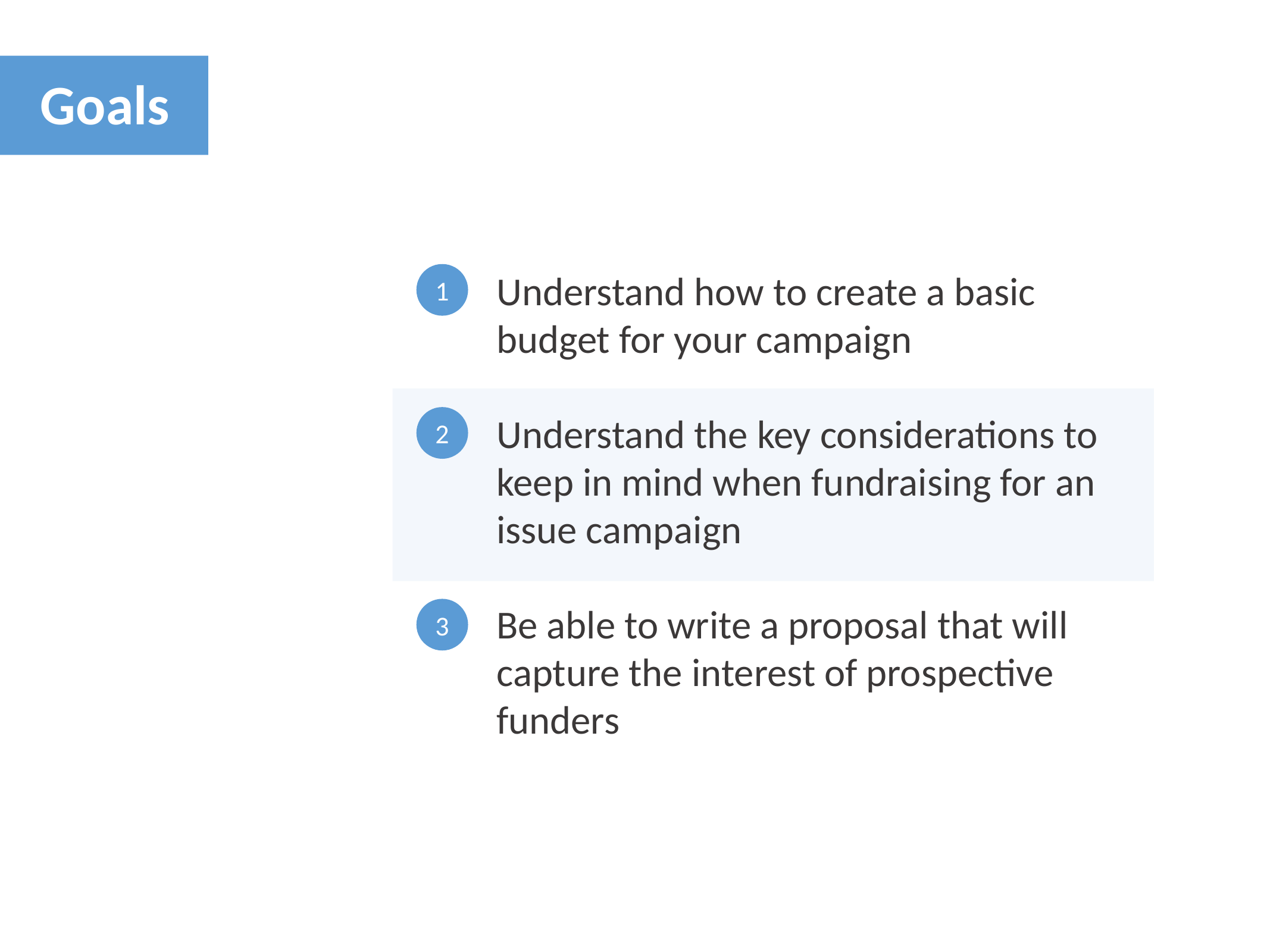

Goals
Understand how to create a basic budget for your campaign

Understand the key considerations to keep in mind when fundraising for an issue campaign

Be able to write a proposal that will capture the interest of prospective funders
1

2
3